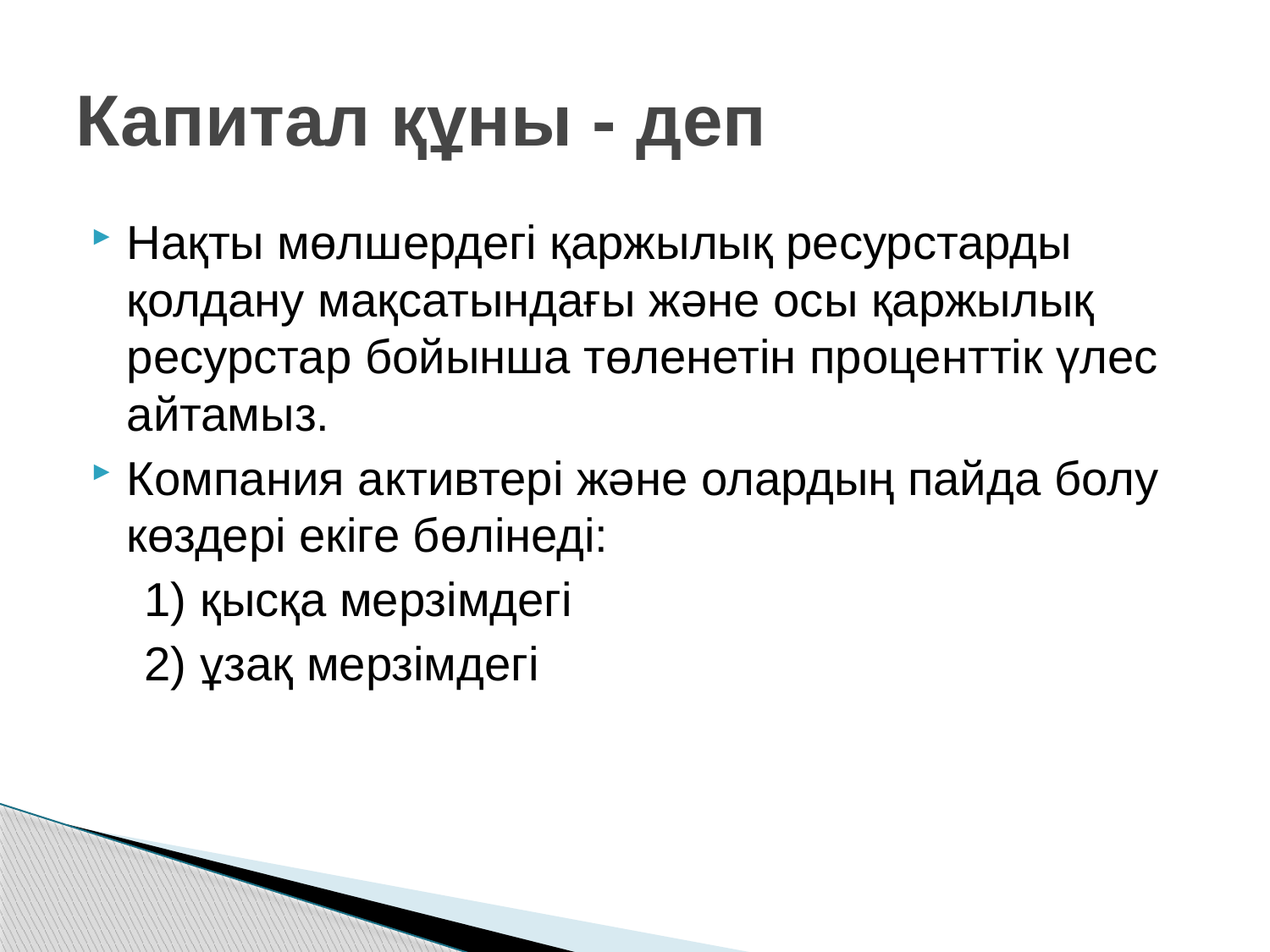

# Капитал құны - деп
Нақты мөлшердегі қаржылық ресурстарды қолдану мақсатындағы және осы қаржылық ресурстар бойынша төленетін проценттік үлес айтамыз.
Компания активтері және олардың пайда болу көздері екіге бөлінеді:
    1) қысқа мерзімдегі
    2) ұзақ мерзімдегі